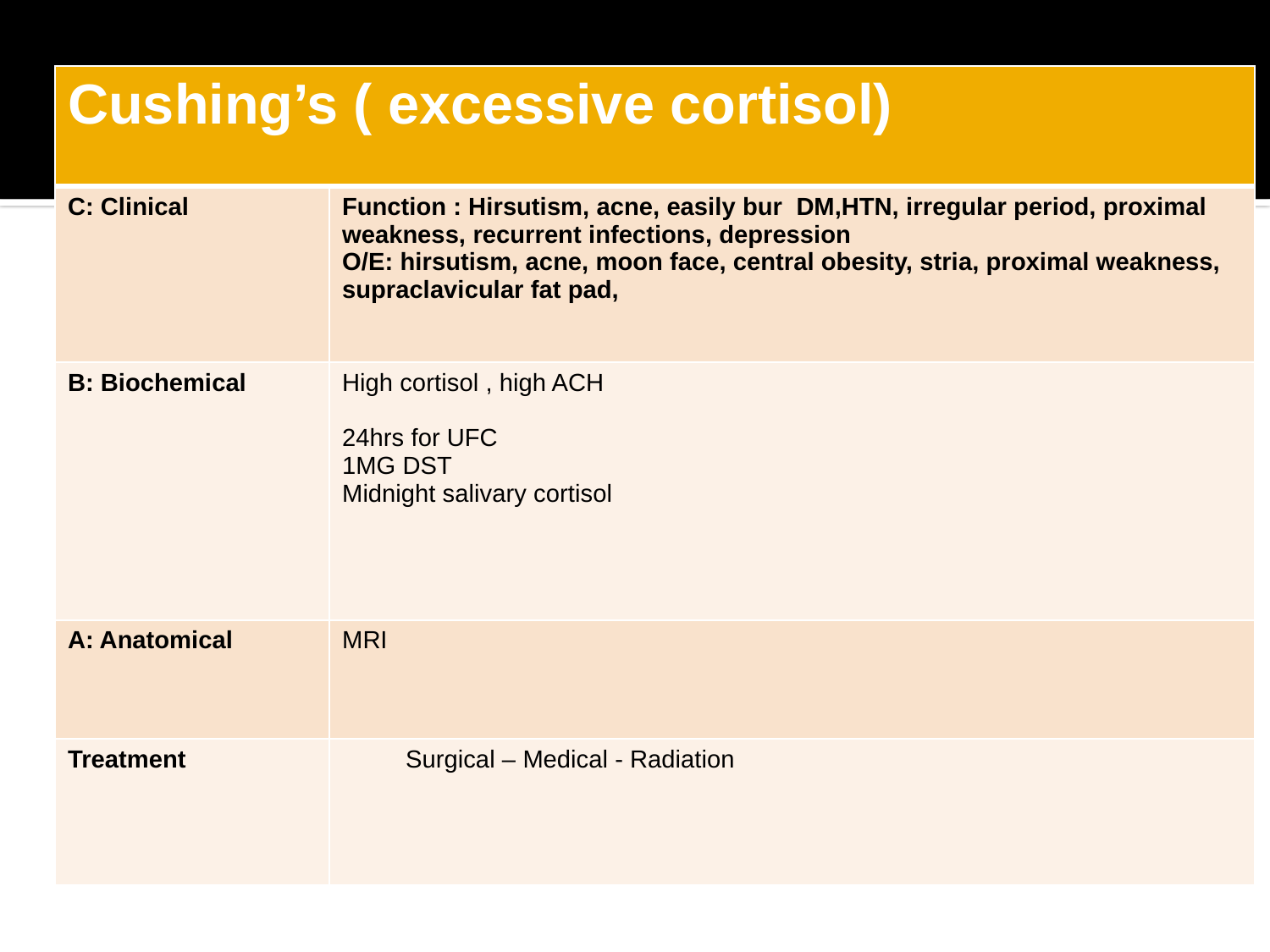

#
| Cushing’s ( excessive cortisol) |  |
| --- | --- |
| C: Clinical | Function : Hirsutism, acne, easily bur DM,HTN, irregular period, proximal weakness, recurrent infections, depression O/E: hirsutism, acne, moon face, central obesity, stria, proximal weakness, supraclavicular fat pad, |
| B: Biochemical | High cortisol , high ACH 24hrs for UFC 1MG DST Midnight salivary cortisol |
| A: Anatomical | MRI |
| Treatment | Surgical – Medical - Radiation |